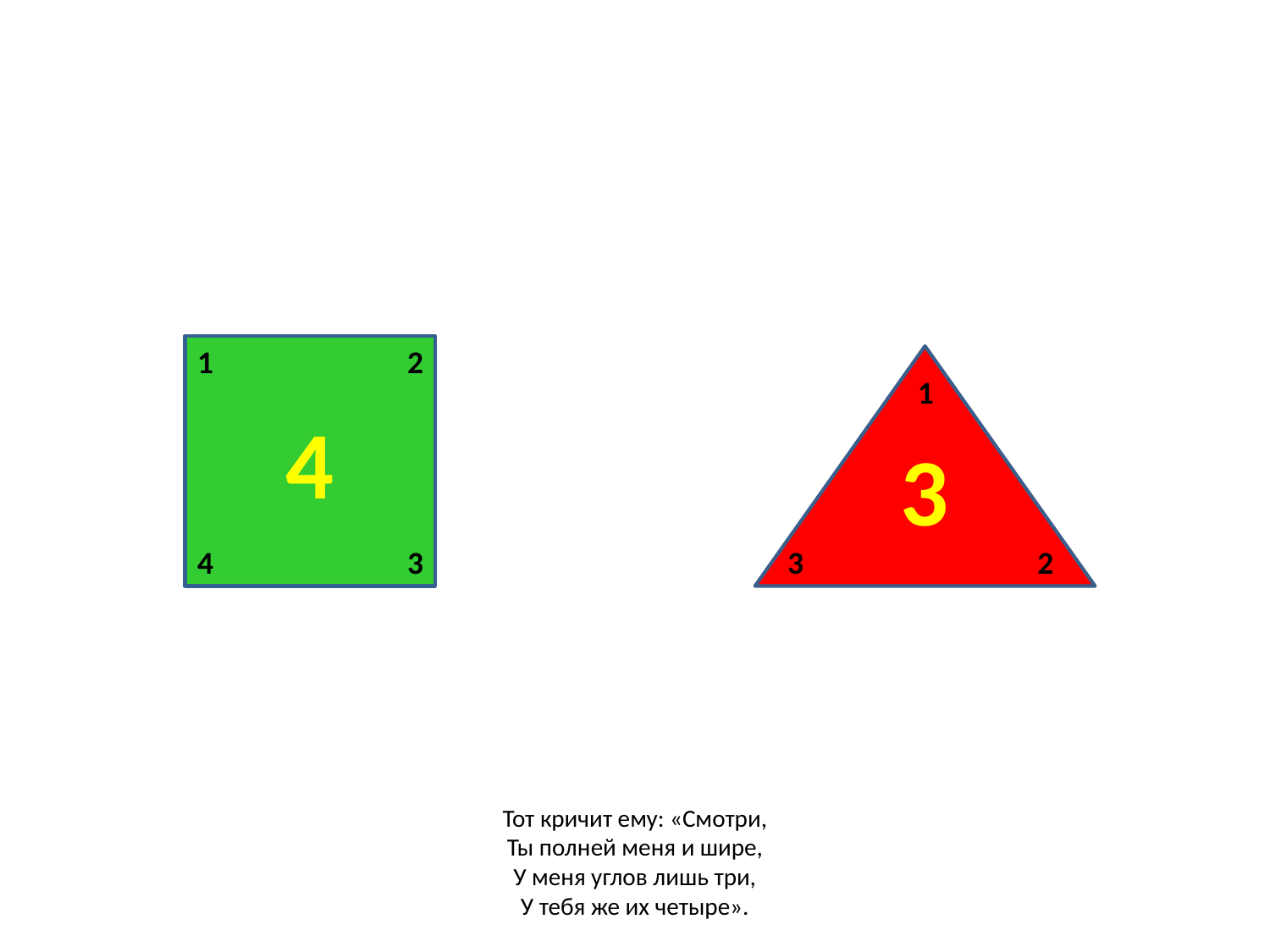

4
1
2
3

1
4
3
3
2
Тот кричит ему: «Смотри,
Ты полней меня и шире,
У меня углов лишь три,
У тебя же их четыре».